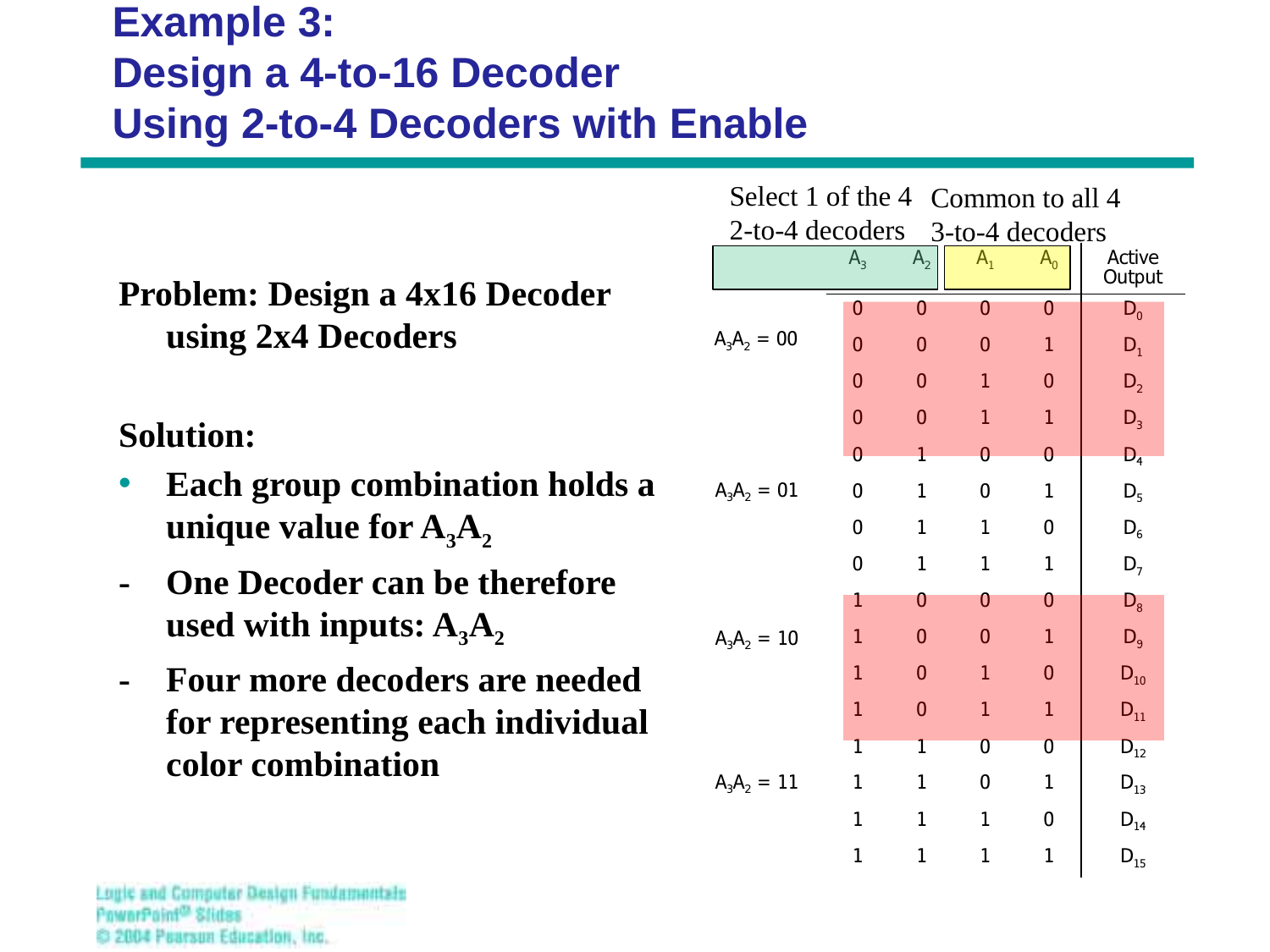

# Example 3: Design a 4-to-16 Decoder Using 2-to-4 Decoders with Enable
Select 1 of the 4
2-to-4 decoders
Common to all 4
3-to-4 decoders
| A3 | A2 | A1 | A0 | Active Output |
| --- | --- | --- | --- | --- |
| 0 | 0 | 0 | 0 | D0 |
| 0 | 0 | 0 | 1 | D1 |
| 0 | 0 | 1 | 0 | D2 |
| 0 | 0 | 1 | 1 | D3 |
| 0 | 1 | 0 | 0 | D4 |
| 0 | 1 | 0 | 1 | D5 |
| 0 | 1 | 1 | 0 | D6 |
| 0 | 1 | 1 | 1 | D7 |
| 1 | 0 | 0 | 0 | D8 |
| 1 | 0 | 0 | 1 | D9 |
| 1 | 0 | 1 | 0 | D10 |
| 1 | 0 | 1 | 1 | D11 |
| 1 | 1 | 0 | 0 | D12 |
| 1 | 1 | 0 | 1 | D13 |
| 1 | 1 | 1 | 0 | D14 |
| 1 | 1 | 1 | 1 | D15 |

Problem: Design a 4x16 Decoder using 2x4 Decoders

Solution:
Each group combination holds a unique value for A3A2
-	One Decoder can be therefore used with inputs: A3A2
- 	Four more decoders are needed for representing each individual color combination

A3A2 = 00
A3A2 = 01

A3A2 = 10
A3A2 = 11